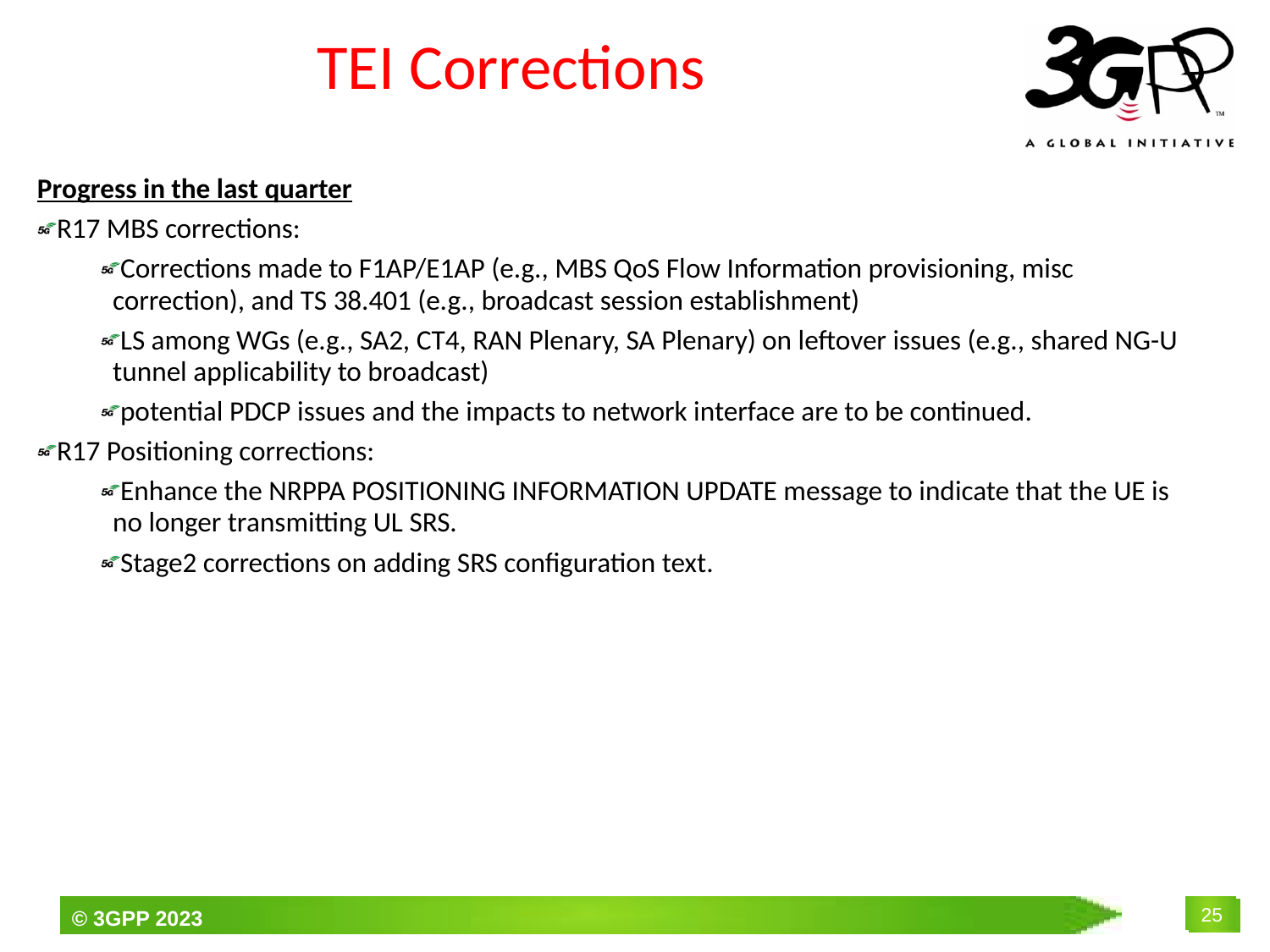

# TEI Corrections
Progress in the last quarter
R17 MBS corrections:
Corrections made to F1AP/E1AP (e.g., MBS QoS Flow Information provisioning, misc correction), and TS 38.401 (e.g., broadcast session establishment)
LS among WGs (e.g., SA2, CT4, RAN Plenary, SA Plenary) on leftover issues (e.g., shared NG-U tunnel applicability to broadcast)
potential PDCP issues and the impacts to network interface are to be continued.
R17 Positioning corrections:
Enhance the NRPPA POSITIONING INFORMATION UPDATE message to indicate that the UE is no longer transmitting UL SRS.
Stage2 corrections on adding SRS configuration text.

25